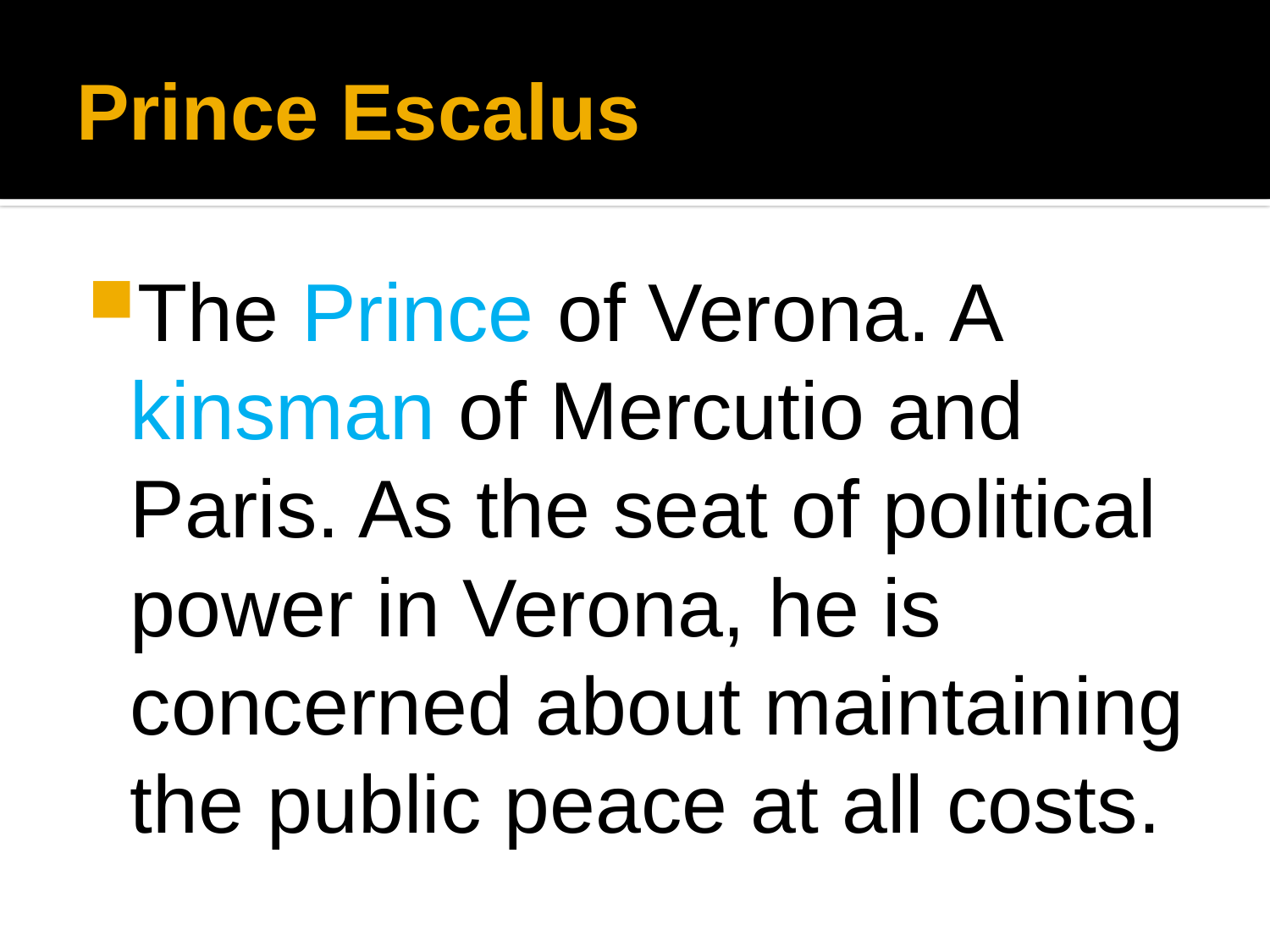

# Prince Escalus
The Prince of Verona. A kinsman of Mercutio and Paris. As the seat of political power in Verona, he is concerned about maintaining the public peace at all costs.